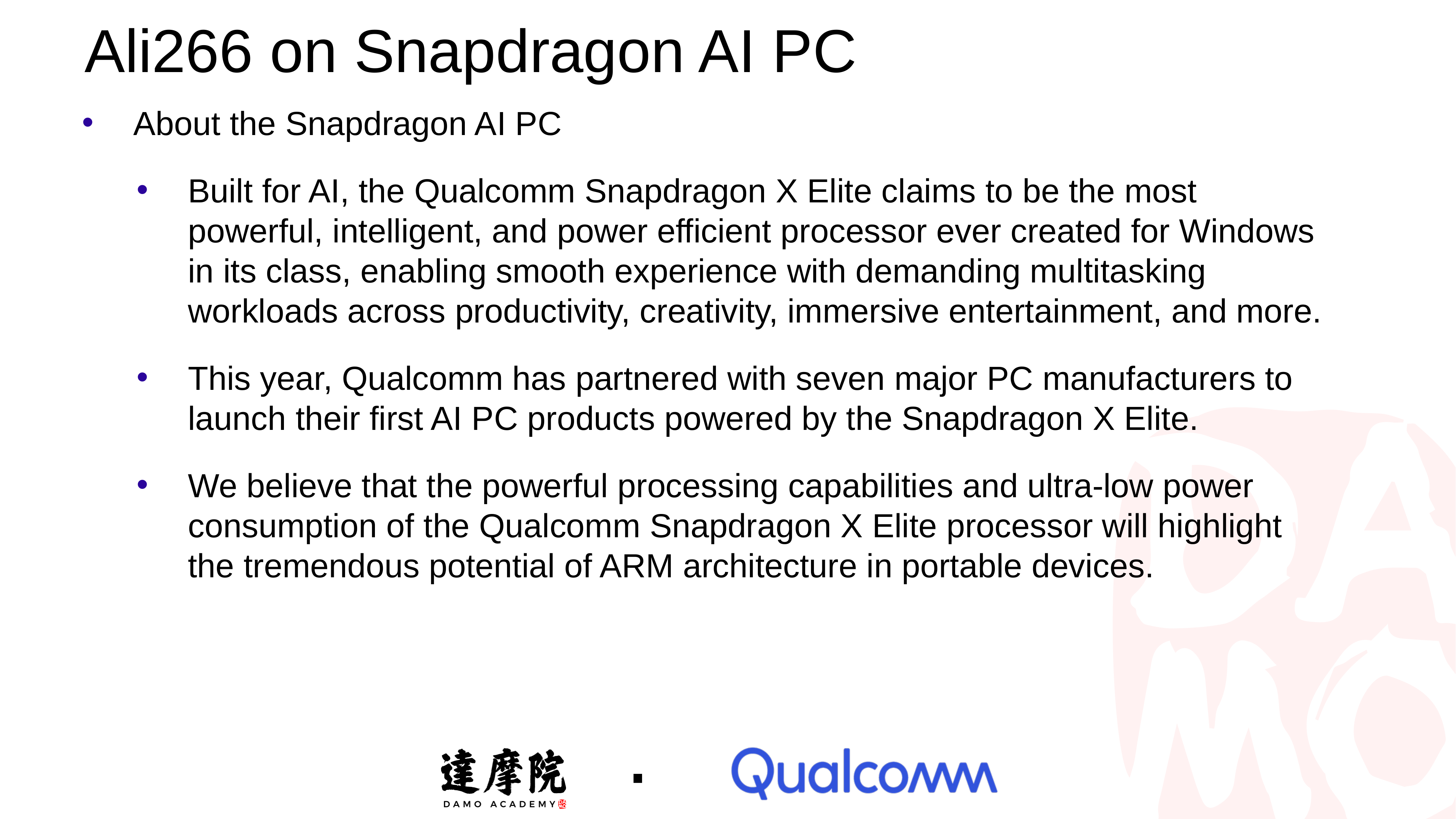

Ali266 on Snapdragon AI PC
About the Snapdragon AI PC
Built for AI, the Qualcomm Snapdragon X Elite claims to be the most powerful, intelligent, and power efficient processor ever created for Windows in its class, enabling smooth experience with demanding multitasking workloads across productivity, creativity, immersive entertainment, and more.
This year, Qualcomm has partnered with seven major PC manufacturers to launch their first AI PC products powered by the Snapdragon X Elite.
We believe that the powerful processing capabilities and ultra-low power consumption of the Qualcomm Snapdragon X Elite processor will highlight the tremendous potential of ARM architecture in portable devices.